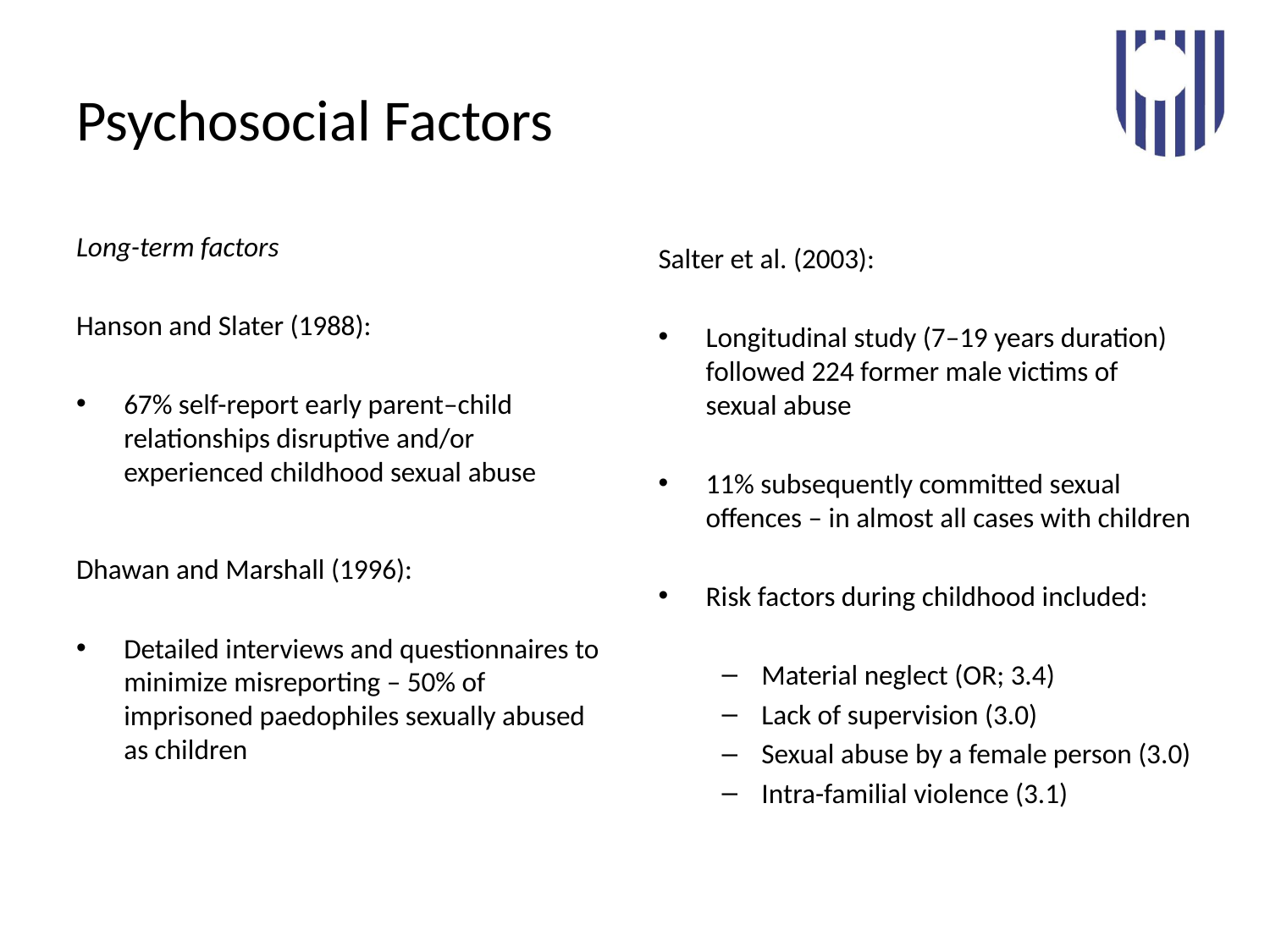

# Psychosocial Factors

Salter et al. (2003):

Longitudinal study (7–19 years duration) followed 224 former male victims of sexual abuse

11% subsequently committed sexual offences – in almost all cases with children

Risk factors during childhood included:

Material neglect (OR; 3.4)
Lack of supervision (3.0)
Sexual abuse by a female person (3.0)
Intra-familial violence (3.1)

Long-term factors

Hanson and Slater (1988):

67% self-report early parent–child relationships disruptive and/or experienced childhood sexual abuse

Dhawan and Marshall (1996):

Detailed interviews and questionnaires to minimize misreporting – 50% of imprisoned paedophiles sexually abused as children